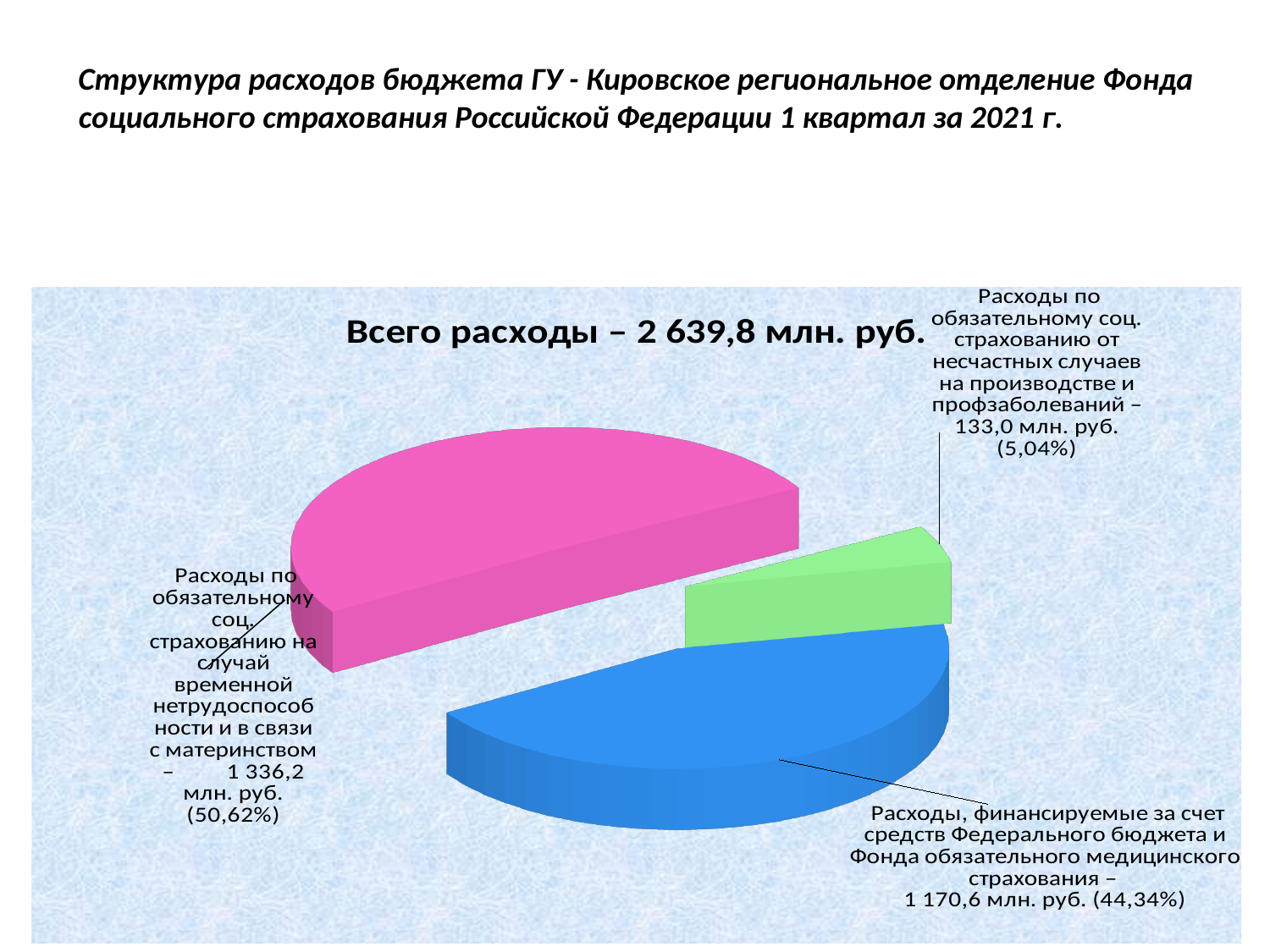

# Структура расходов бюджета ГУ - Кировское региональное отделение Фонда социального страхования Российской Федерации 1 квартал за 2021 г.

[unsupported chart]